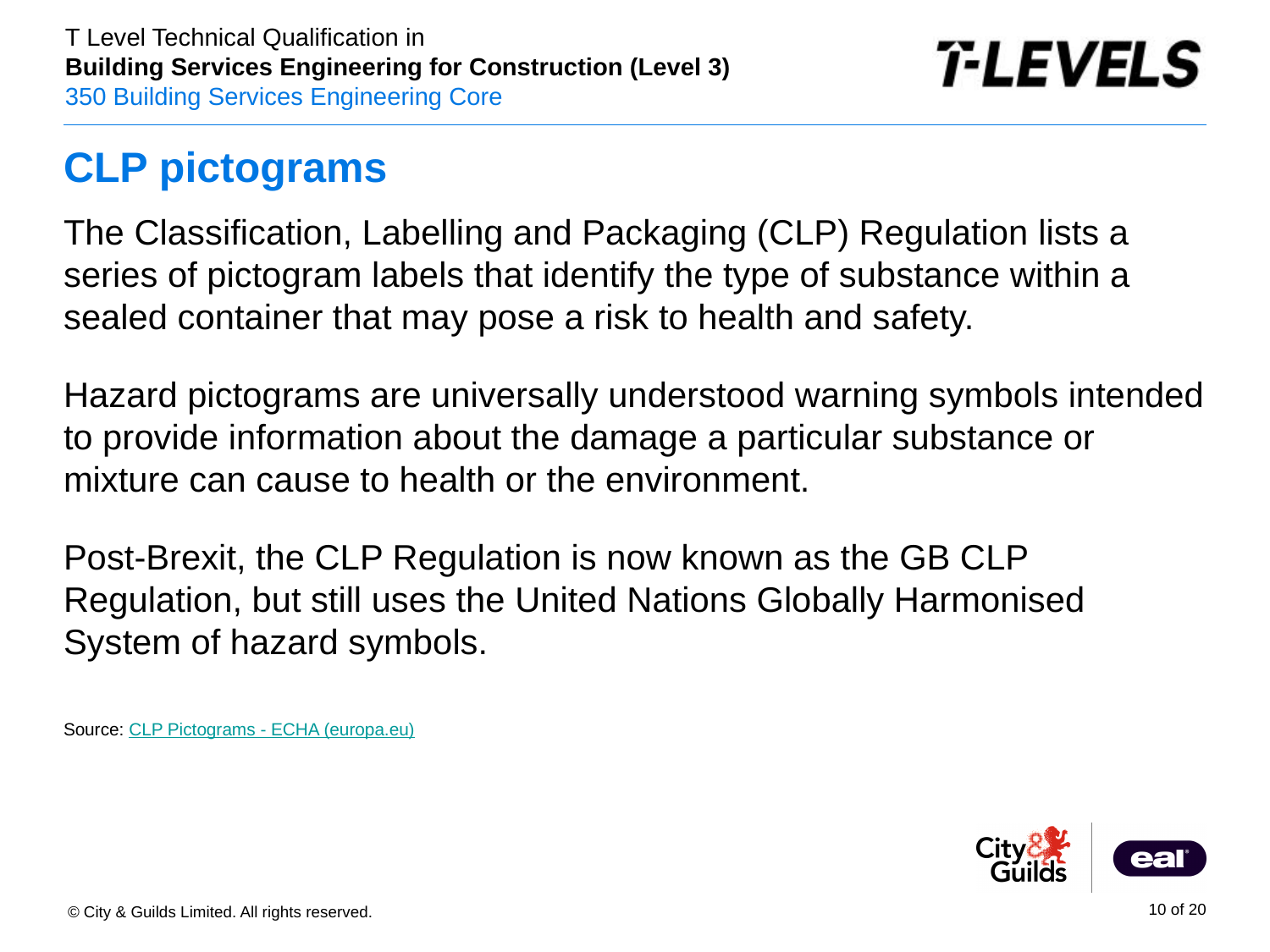

# CLP pictograms
The Classification, Labelling and Packaging (CLP) Regulation lists a series of pictogram labels that identify the type of substance within a sealed container that may pose a risk to health and safety.
Hazard pictograms are universally understood warning symbols intended to provide information about the damage a particular substance or mixture can cause to health or the environment.
Post-Brexit, the CLP Regulation is now known as the GB CLP Regulation, but still uses the United Nations Globally Harmonised System of hazard symbols.
Source: CLP Pictograms - ECHA (europa.eu)